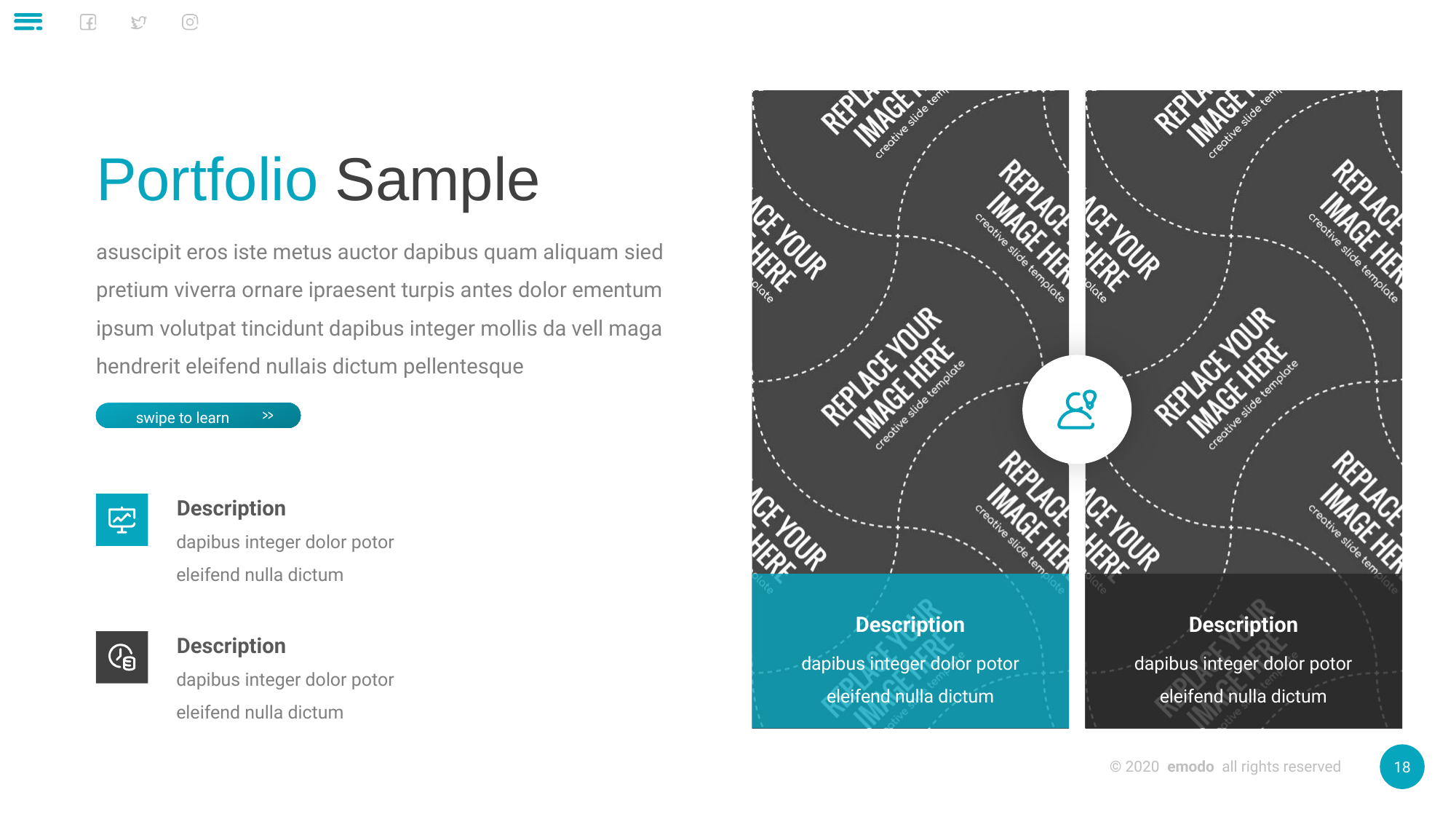

Portfolio Sample
asuscipit eros iste metus auctor dapibus quam aliquam sied pretium viverra ornare ipraesent turpis antes dolor ementum ipsum volutpat tincidunt dapibus integer mollis da vell maga hendrerit eleifend nullais dictum pellentesque

swipe to learn

Description

dapibus integer dolor potor eleifend nulla dictum

Description
dapibus integer dolor potor eleifend nulla dictum
Description
dapibus integer dolor potor eleifend nulla dictum
Description

dapibus integer dolor potor eleifend nulla dictum

© 2020  emodo  all rights reserved
18